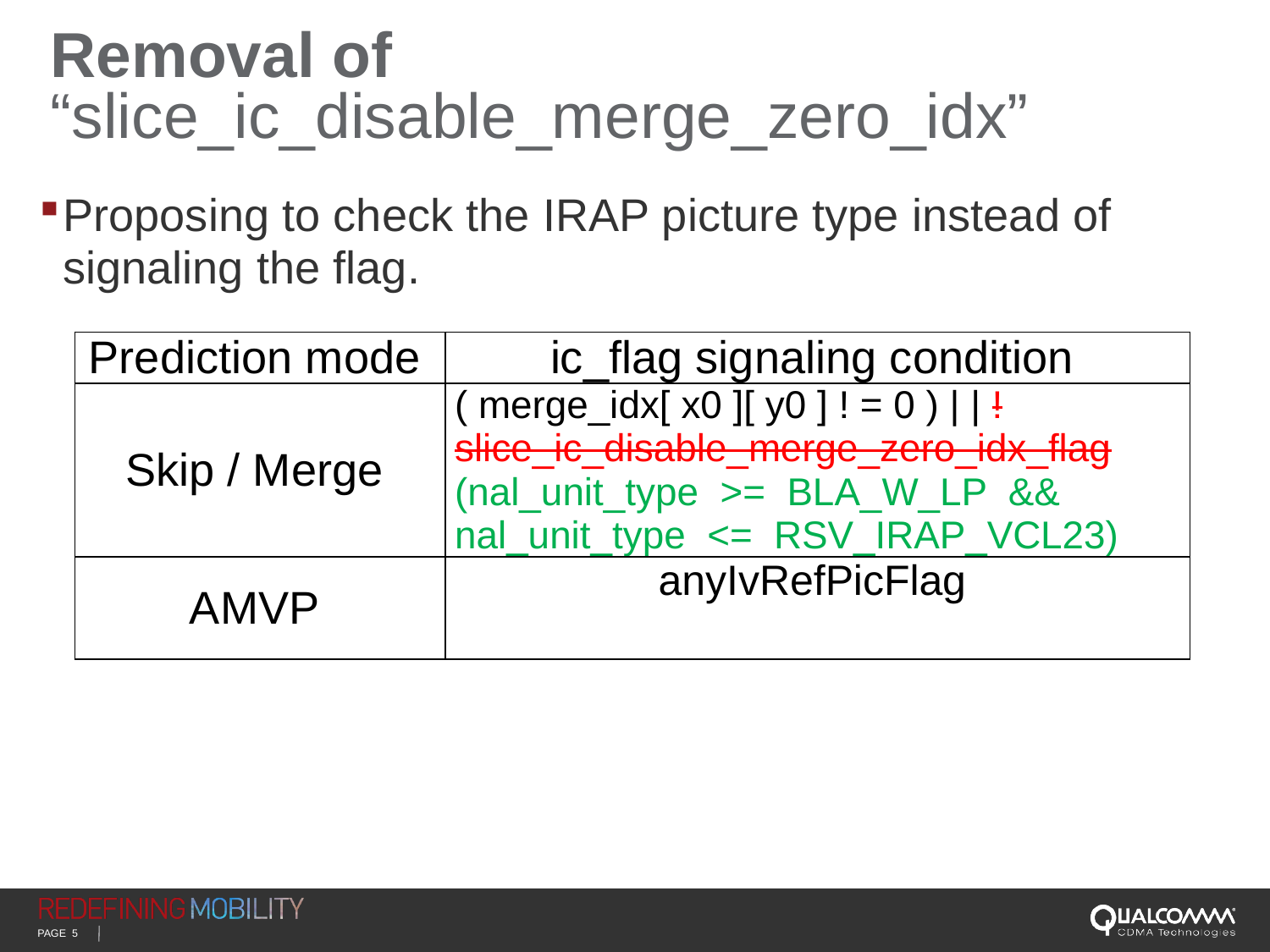

# Removal of “slice_ic_disable_merge_zero_idx”
Proposing to check the IRAP picture type instead of signaling the flag.

| Prediction mode | ic\_flag signaling condition |
| --- | --- |
| Skip / Merge | ( merge\_idx[ x0 ][ y0 ] ! = 0 ) | | !slice\_ic\_disable\_merge\_zero\_idx\_flag (nal\_unit\_type >= BLA\_W\_LP && nal\_unit\_type <= RSV\_IRAP\_VCL23) |
| AMVP | anyIvRefPicFlag |